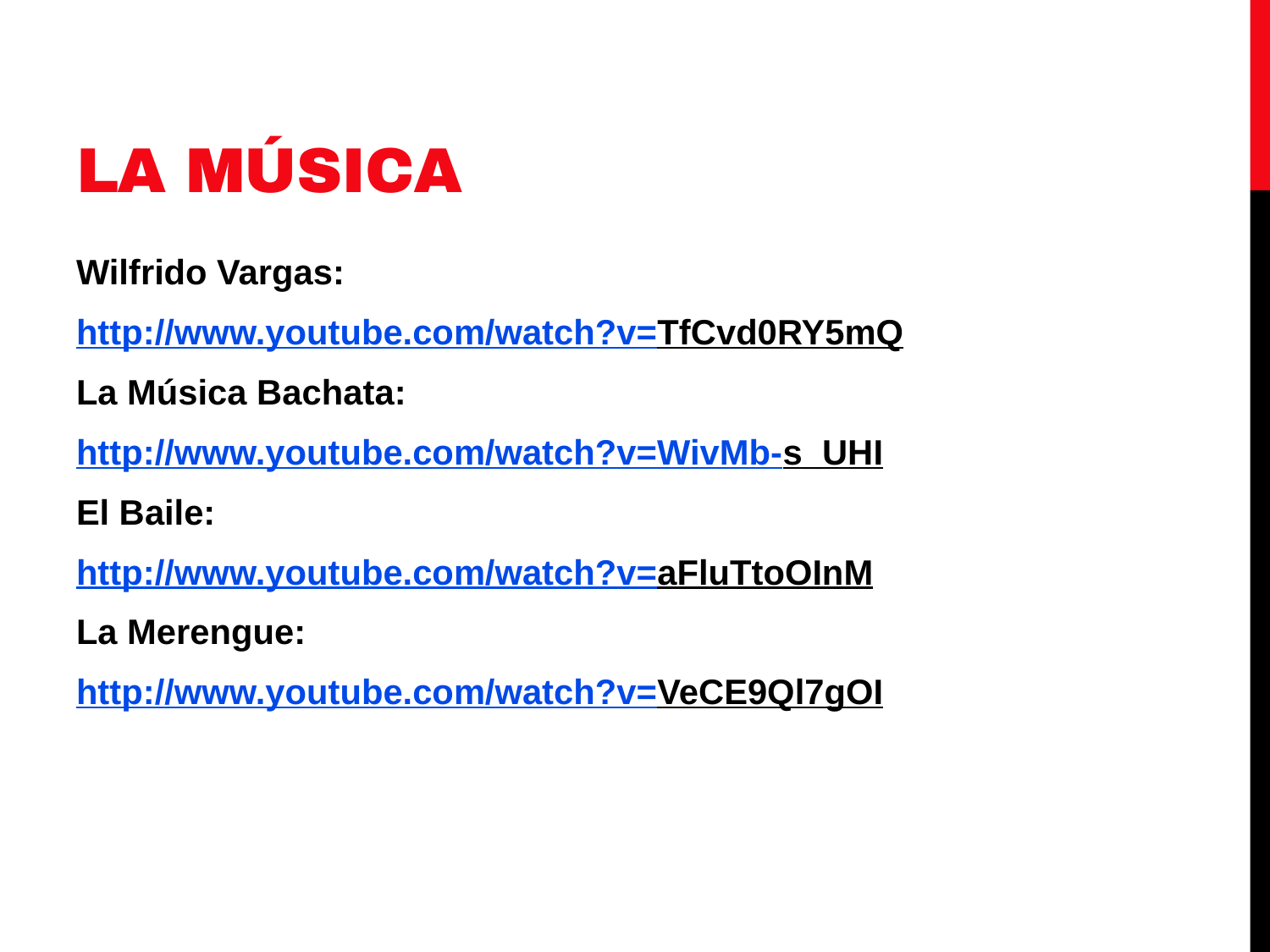

# La música
Wilfrido Vargas:
http://www.youtube.com/watch?v=TfCvd0RY5mQ
La Música Bachata:
http://www.youtube.com/watch?v=WivMb-s_UHI
El Baile:
http://www.youtube.com/watch?v=aFluTtoOInM
La Merengue:
http://www.youtube.com/watch?v=VeCE9Ql7gOI